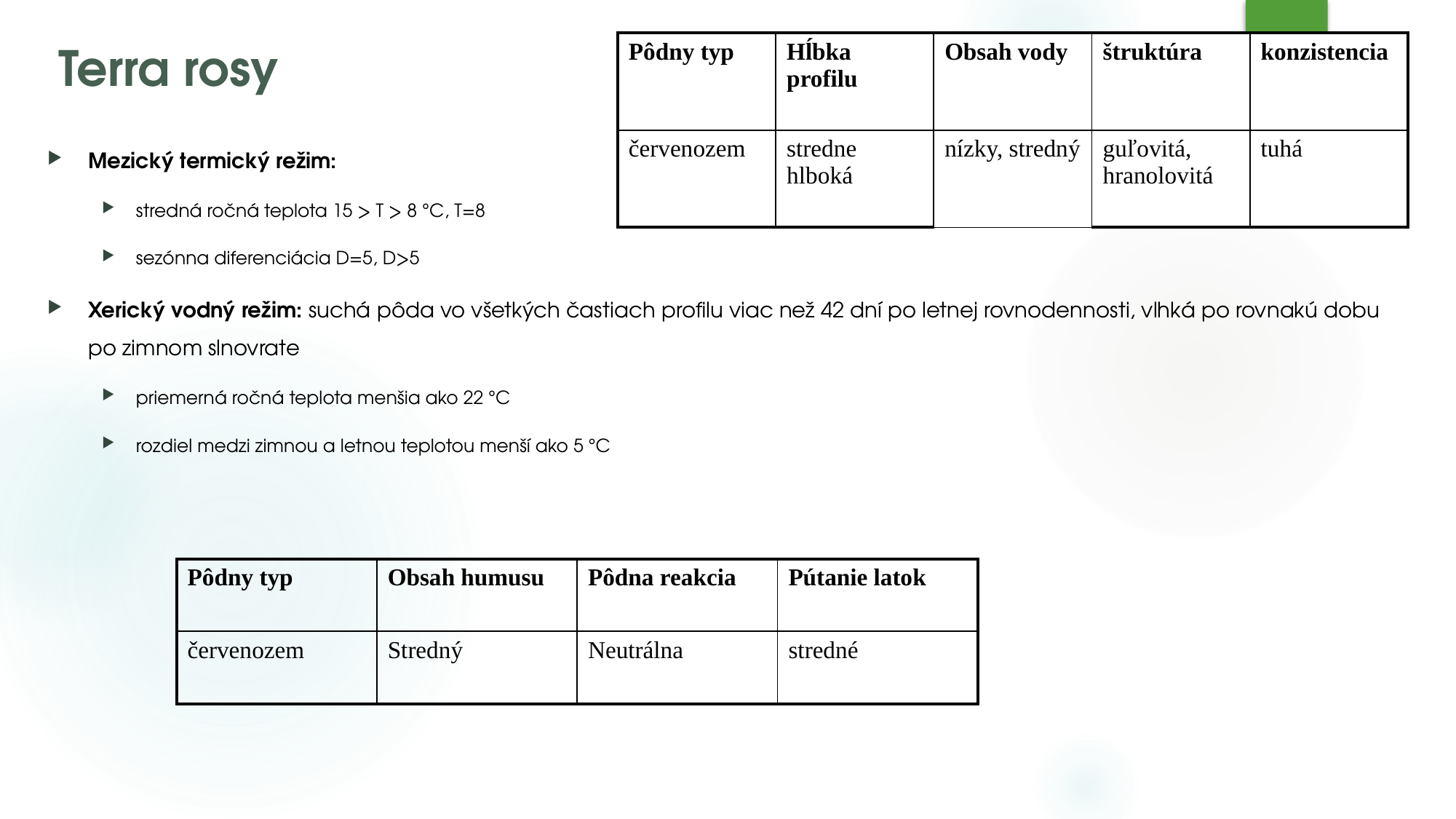

# Terra rosy
| Pôdny typ | Hĺbka profilu | Obsah vody | štruktúra | konzistencia |
| --- | --- | --- | --- | --- |
| červenozem | stredne hlboká | nízky, stredný | guľovitá, hranolovitá | tuhá |
Mezický termický režim:
stredná ročná teplota 15 > T > 8 °C, T=8
sezónna diferenciácia D=5, D>5
Xerický vodný režim: suchá pôda vo všetkých častiach profilu viac než 42 dní po letnej rovnodennosti, vlhká po rovnakú dobu po zimnom slnovrate
priemerná ročná teplota menšia ako 22 °C
rozdiel medzi zimnou a letnou teplotou menší ako 5 °C

| Pôdny typ | Obsah humusu | Pôdna reakcia | Pútanie latok |
| --- | --- | --- | --- |
| červenozem | Stredný | Neutrálna | stredné |